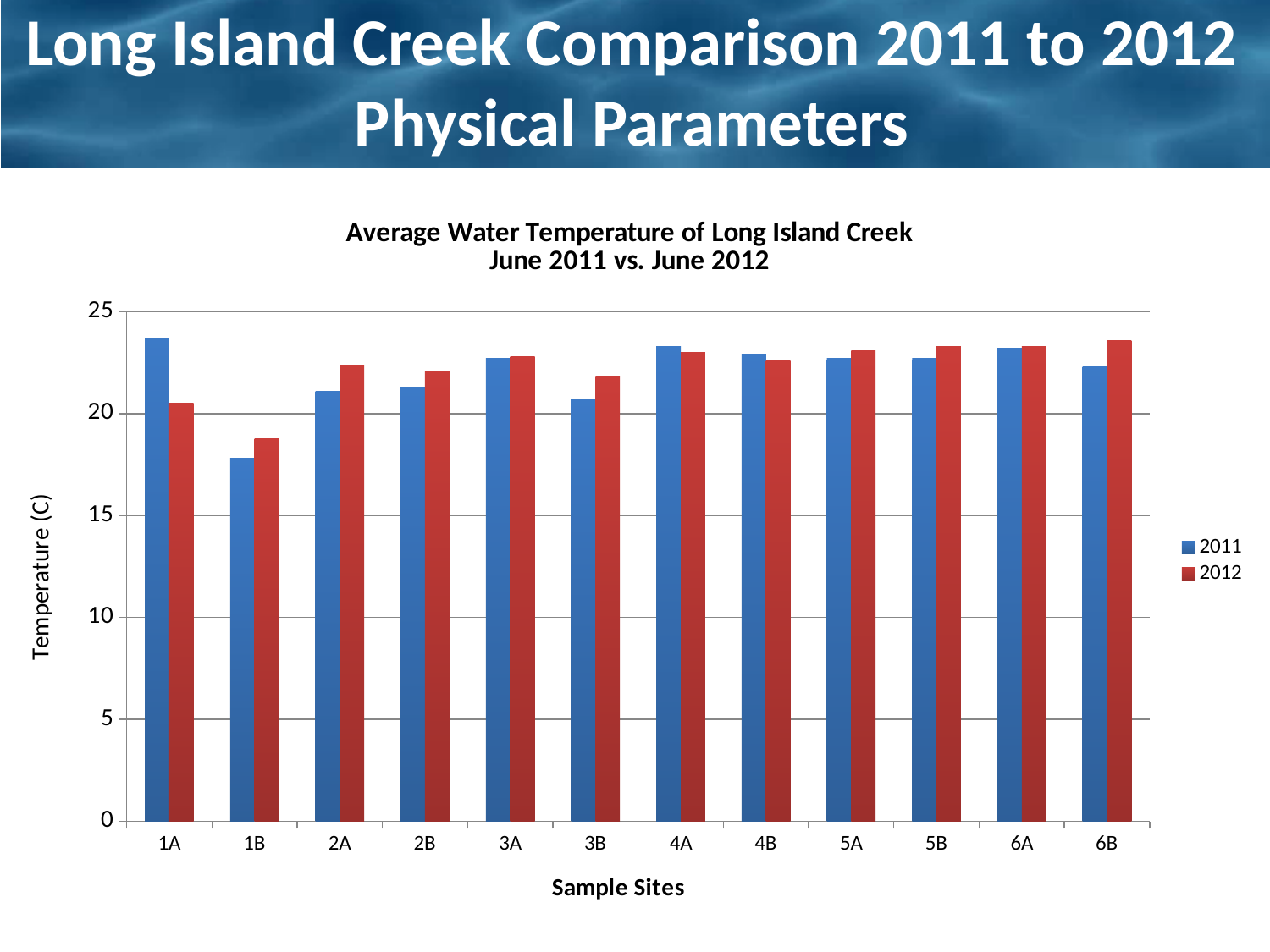

# Long Island Creek Comparison 2011 to 2012 Physical Parameters

### Chart: Average Water Temperature of Long Island Creek June 2011 vs. June 2012

| Category |  |  |
|---|---|---|
| 1A | 23.7 | 20.5 |
| 1B | 17.8 | 18.75 |
| 2A | 21.1 | 22.4 |
| 2B | 21.3 | 22.03 |
| 3A | 22.7 | 22.8 |
| 3B | 20.7 | 21.83 |
| 4A | 23.3 | 23.0 |
| 4B | 22.9 | 22.6 |
| 5A | 22.7 | 23.08 |
| 5B | 22.7 | 23.3 |
| 6A | 23.2 | 23.3 |
| 6B | 22.3 | 23.6 |